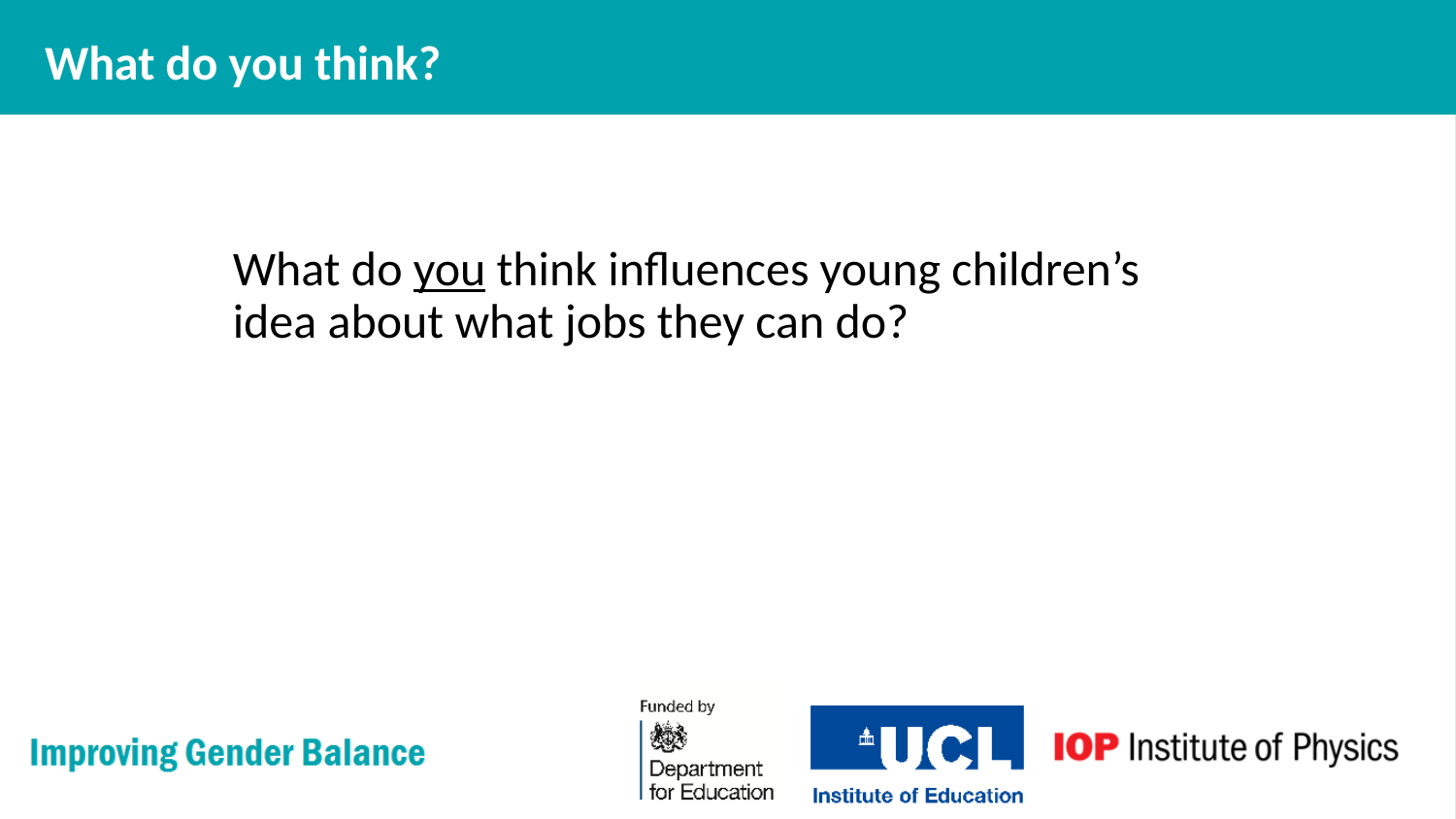

# What do you think?
What do you think influences young children’s idea about what jobs they can do?